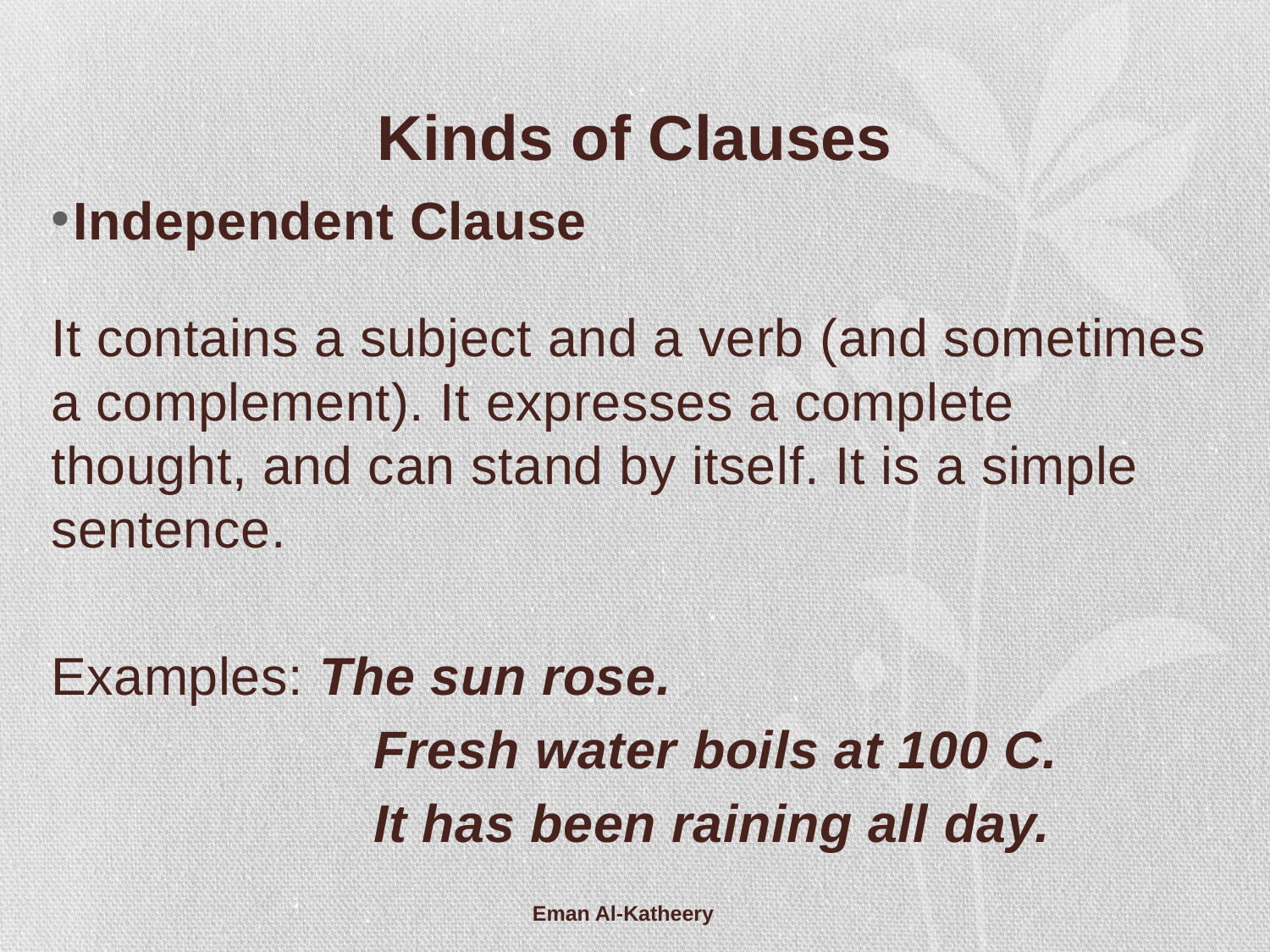

# Kinds of Clauses
Independent Clause

It contains a subject and a verb (and sometimes a complement). It expresses a complete thought, and can stand by itself. It is a simple sentence.

Examples: The sun rose.
                     Fresh water boils at 100 C.
                     It has been raining all day.
Eman Al-Katheery